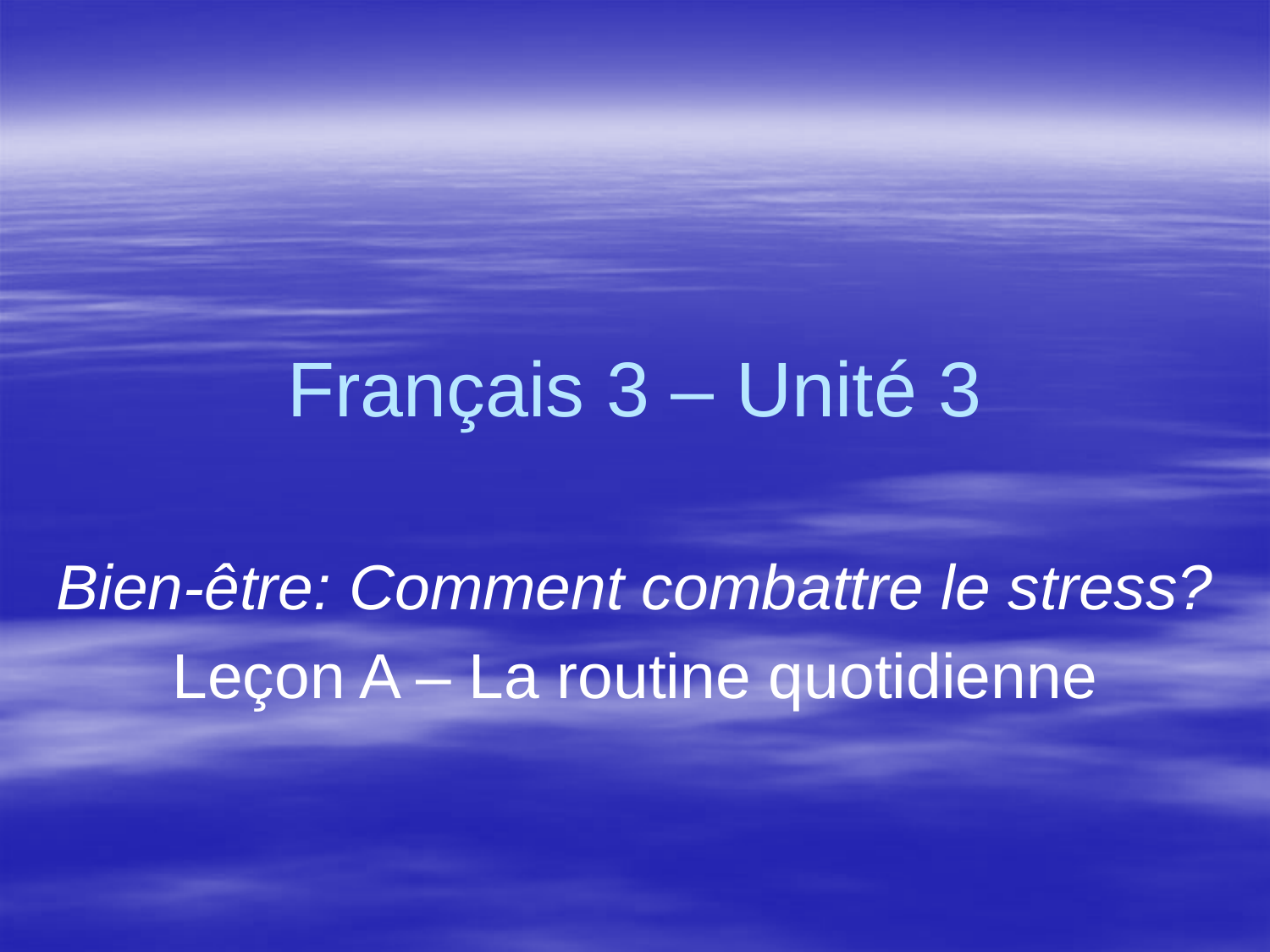

# Français 3 – Unité 3
Bien-être: Comment combattre le stress?
Leçon A – La routine quotidienne